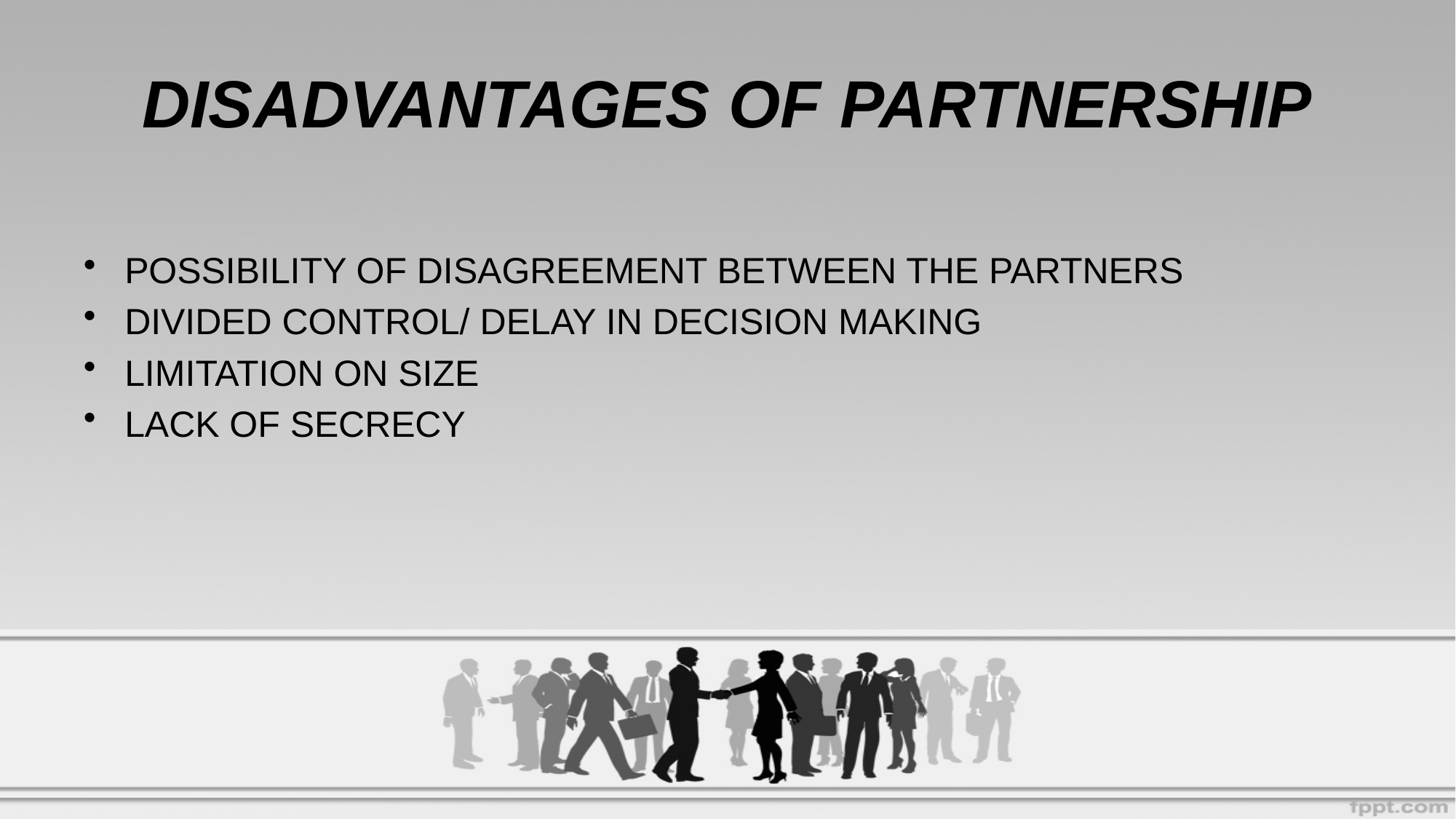

# DISADVANTAGES OF PARTNERSHIP

POSSIBILITY OF DISAGREEMENT BETWEEN THE PARTNERS
DIVIDED CONTROL/ DELAY IN DECISION MAKING
LIMITATION ON SIZE
LACK OF SECRECY